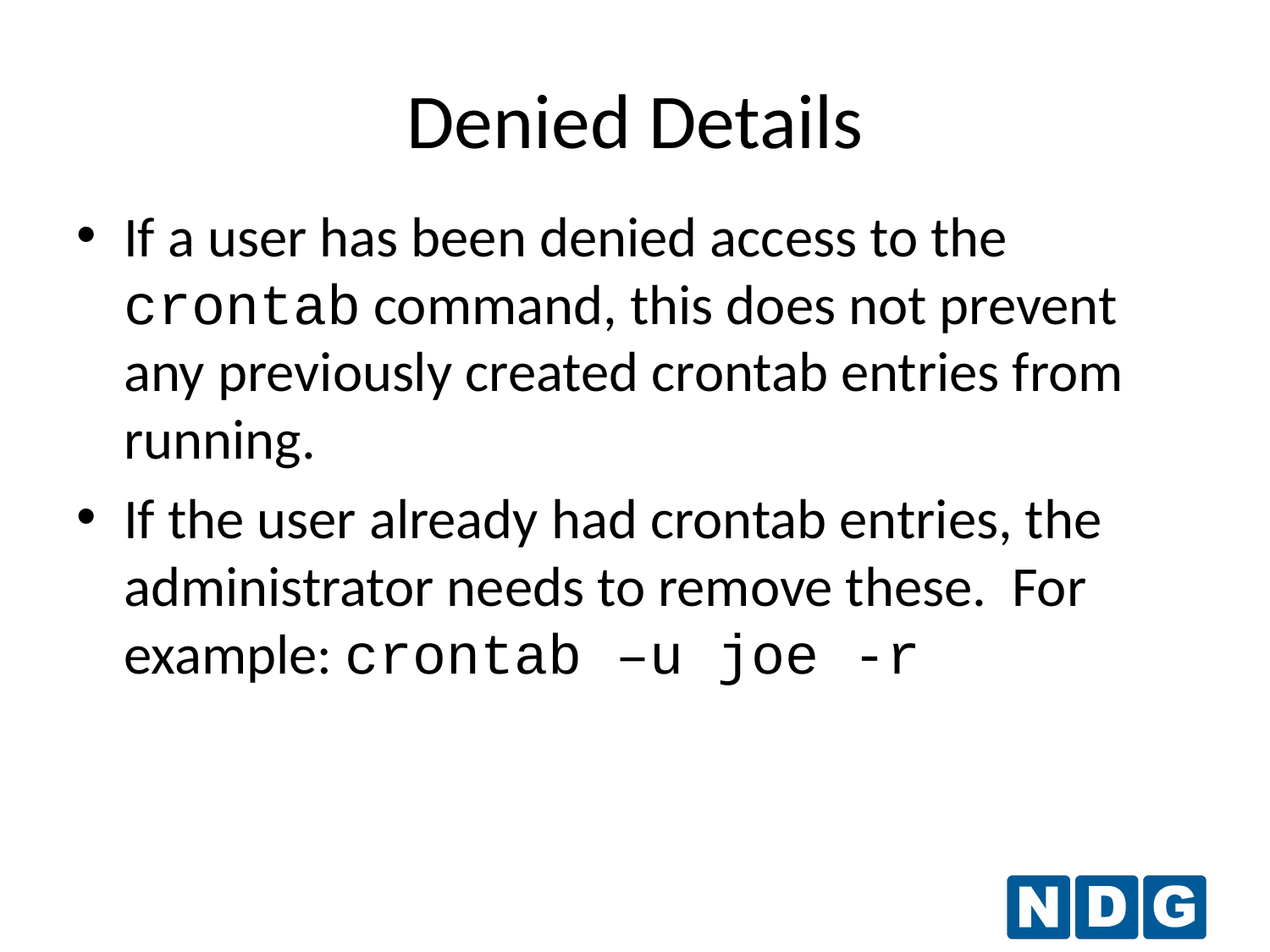

Denied Details
If a user has been denied access to the crontab command, this does not prevent any previously created crontab entries from running.
If the user already had crontab entries, the administrator needs to remove these.  For example: crontab –u joe -r